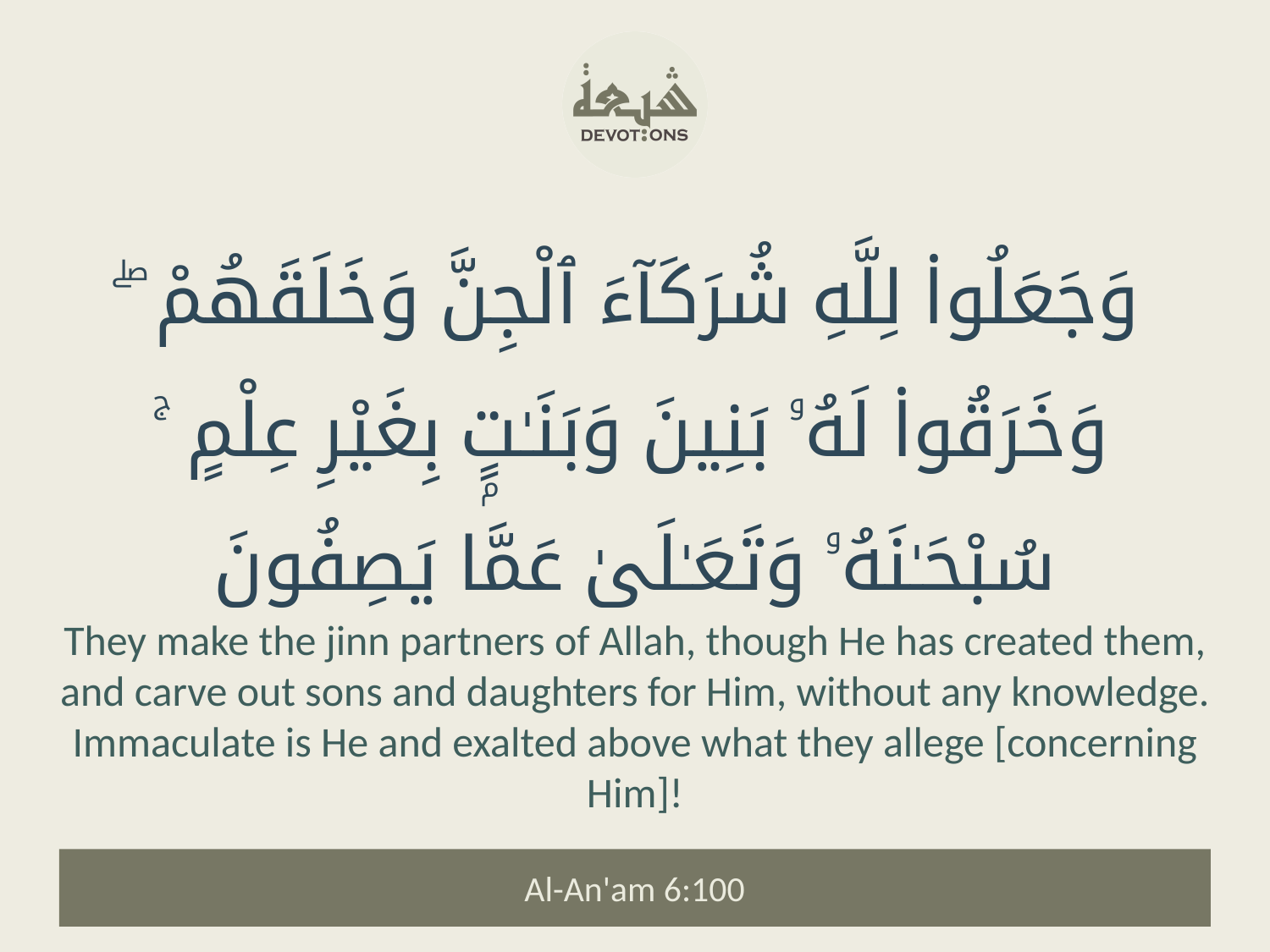

وَجَعَلُوا۟ لِلَّهِ شُرَكَآءَ ٱلْجِنَّ وَخَلَقَهُمْ ۖ وَخَرَقُوا۟ لَهُۥ بَنِينَ وَبَنَـٰتٍۭ بِغَيْرِ عِلْمٍ ۚ سُبْحَـٰنَهُۥ وَتَعَـٰلَىٰ عَمَّا يَصِفُونَ
They make the jinn partners of Allah, though He has created them, and carve out sons and daughters for Him, without any knowledge. Immaculate is He and exalted above what they allege [concerning Him]!
Al-An'am 6:100